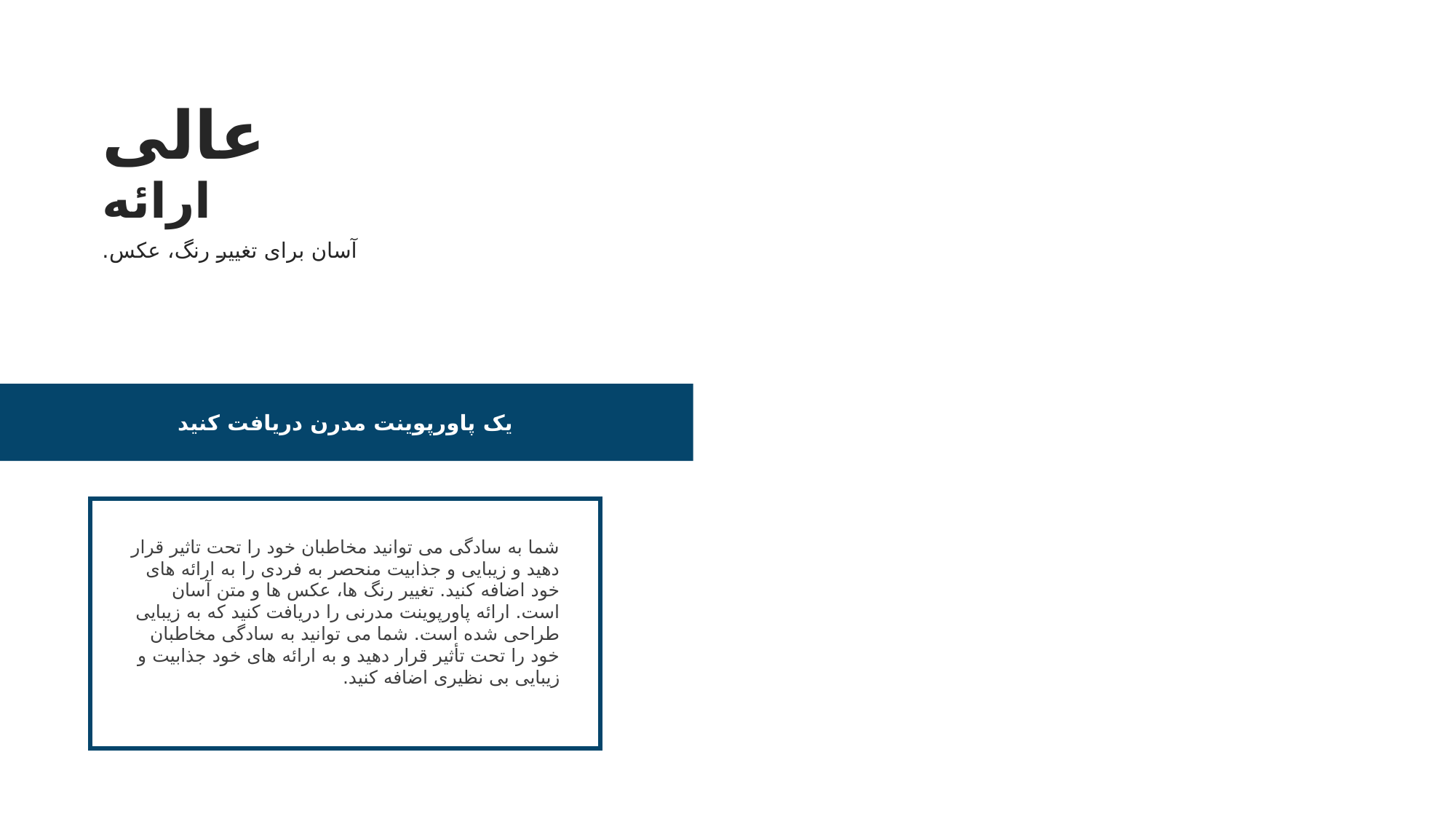

عالی
ارائه
آسان برای تغییر رنگ، عکس.

یک پاورپوینت مدرن دریافت کنید

شما به سادگی می توانید مخاطبان خود را تحت تاثیر قرار دهید و زیبایی و جذابیت منحصر به فردی را به ارائه های خود اضافه کنید. تغییر رنگ ها، عکس ها و متن آسان است. ارائه پاورپوینت مدرنی را دریافت کنید که به زیبایی طراحی شده است. شما می توانید به سادگی مخاطبان خود را تحت تأثیر قرار دهید و به ارائه های خود جذابیت و زیبایی بی نظیری اضافه کنید.